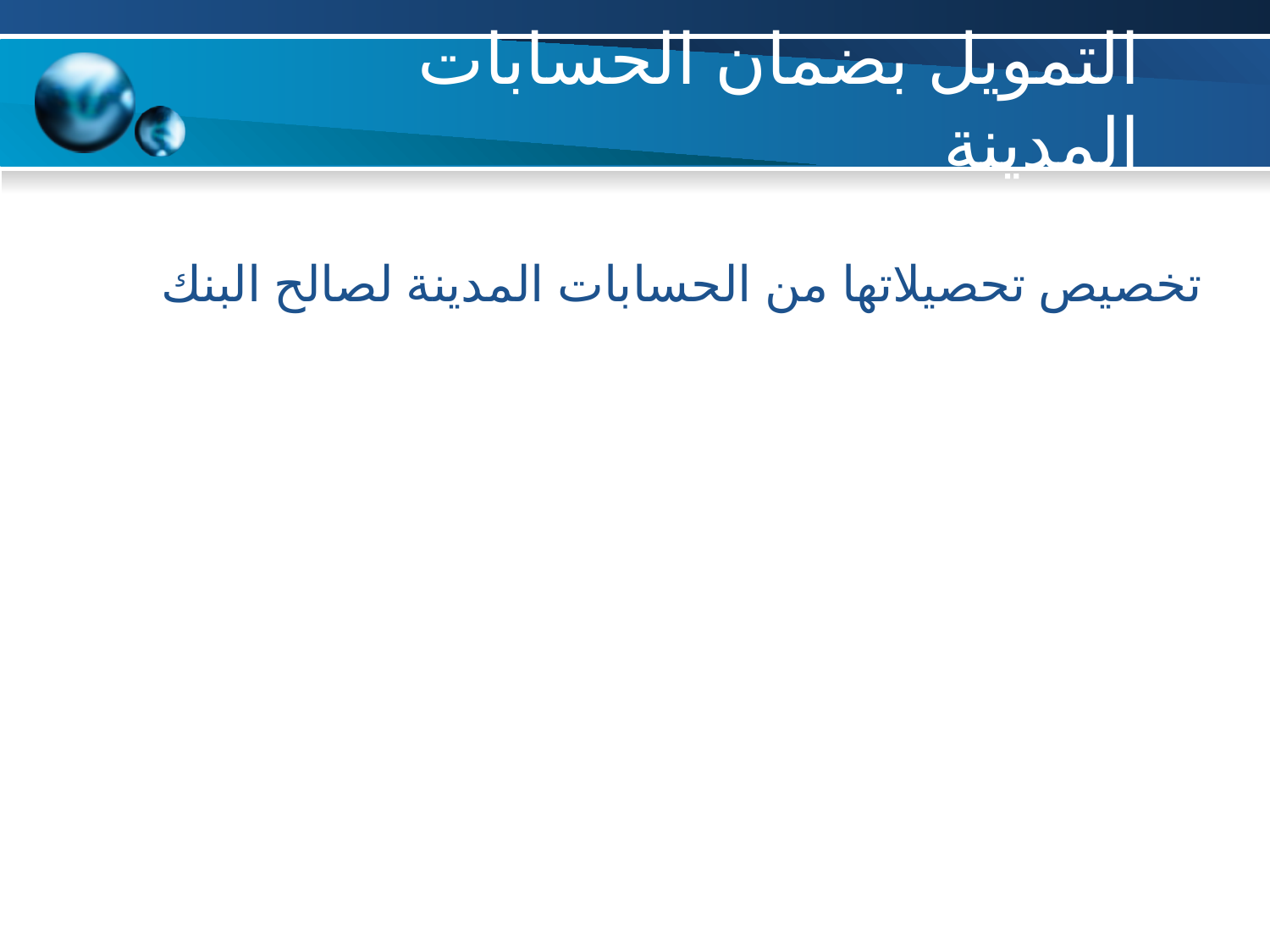

# التمويل بضمان الحسابات المدينة
تخصيص تحصيلاتها من الحسابات المدينة لصالح البنك